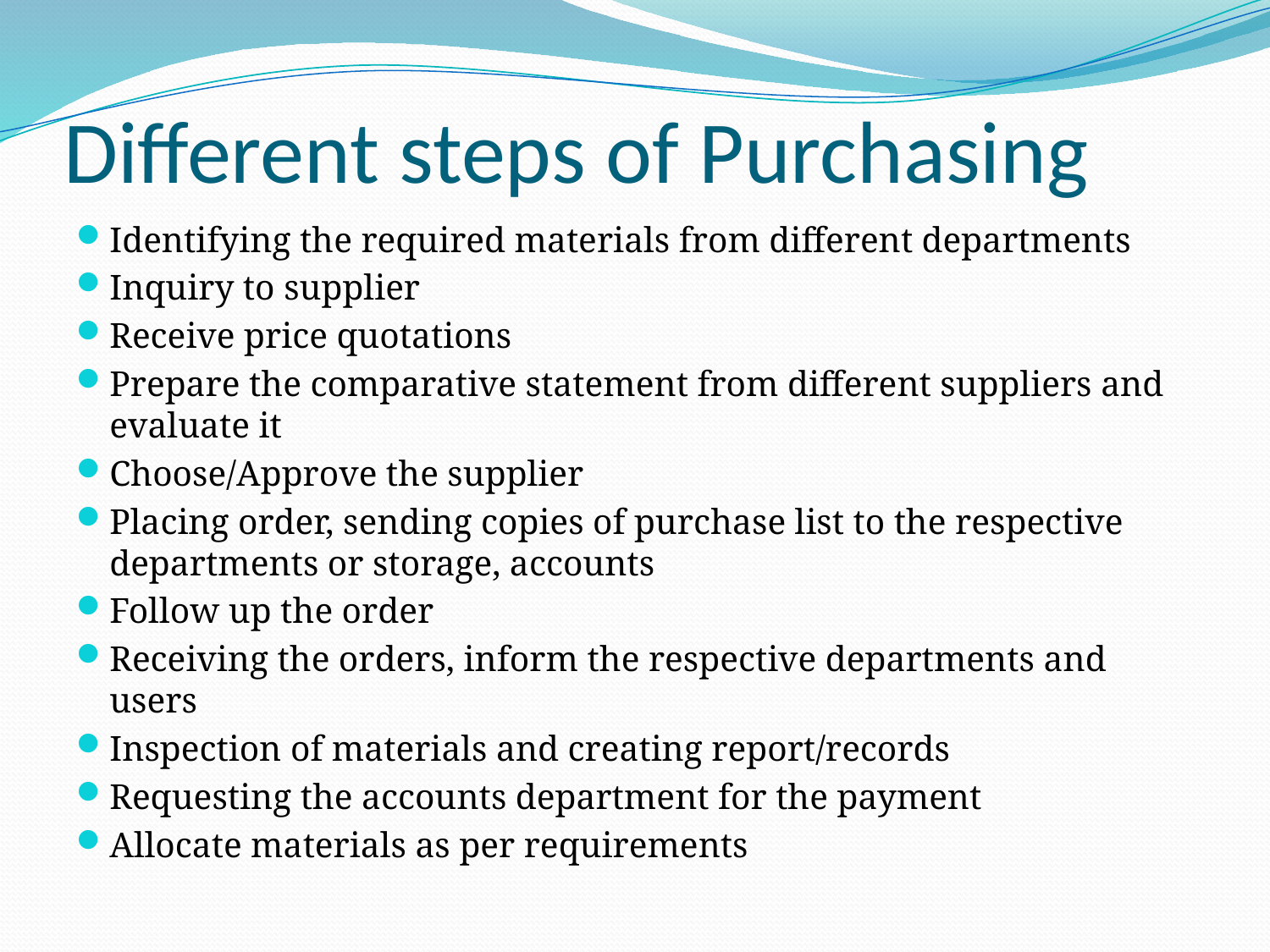

# Different steps of Purchasing
Identifying the required materials from different departments
Inquiry to supplier
Receive price quotations
Prepare the comparative statement from different suppliers and evaluate it
Choose/Approve the supplier
Placing order, sending copies of purchase list to the respective departments or storage, accounts
Follow up the order
Receiving the orders, inform the respective departments and users
Inspection of materials and creating report/records
Requesting the accounts department for the payment
Allocate materials as per requirements